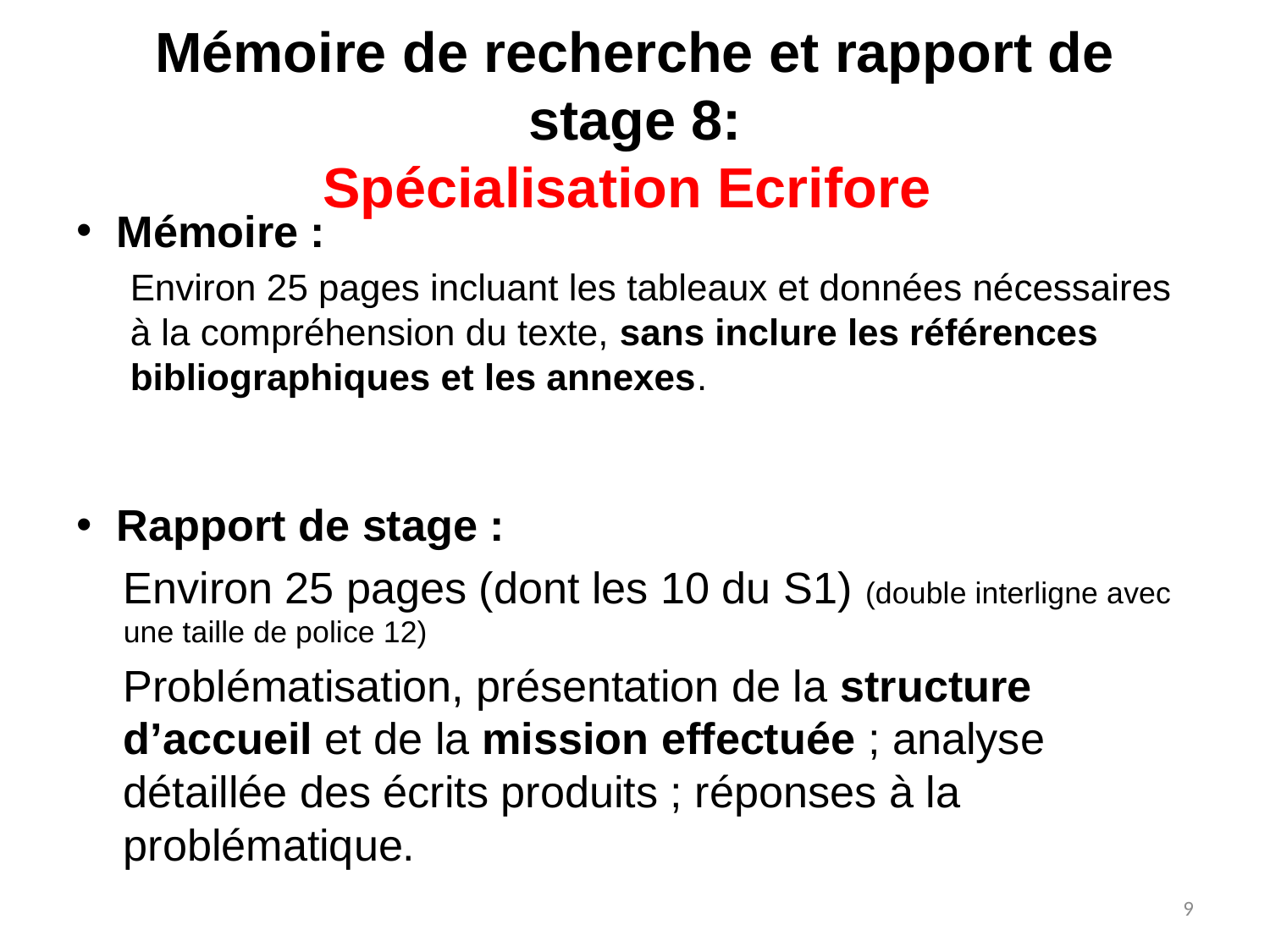

# Mémoire de recherche et rapport de stage 8: Spécialisation Ecrifore
Mémoire :
Environ 25 pages incluant les tableaux et données nécessaires à la compréhension du texte, sans inclure les références bibliographiques et les annexes.

Rapport de stage :
Environ 25 pages (dont les 10 du S1) (double interligne avec une taille de police 12)
Problématisation, présentation de la structure d’accueil et de la mission effectuée ; analyse détaillée des écrits produits ; réponses à la problématique.
9